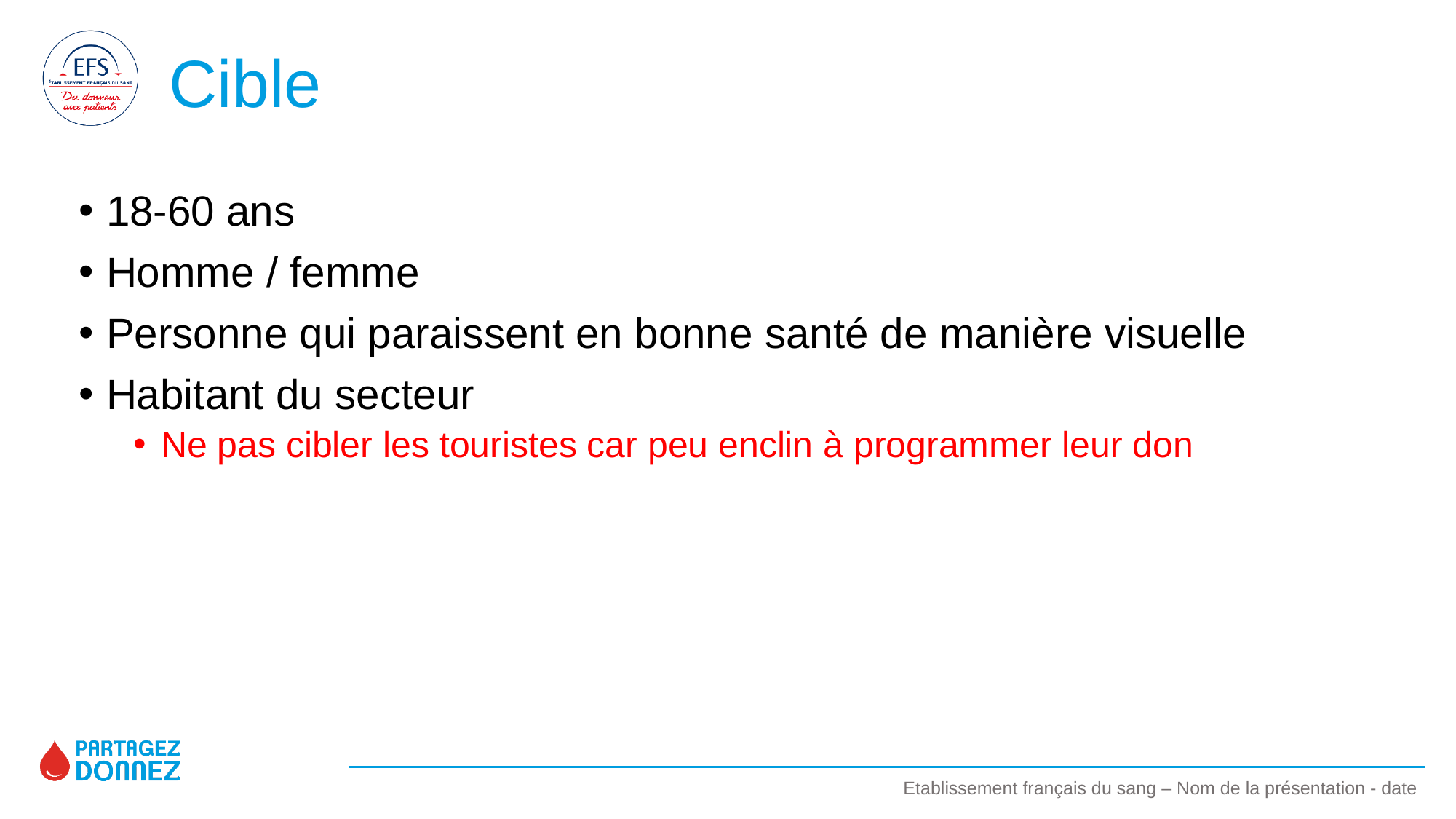

# Cible
18-60 ans
Homme / femme
Personne qui paraissent en bonne santé de manière visuelle
Habitant du secteur
Ne pas cibler les touristes car peu enclin à programmer leur don
Etablissement français du sang – Nom de la présentation - date